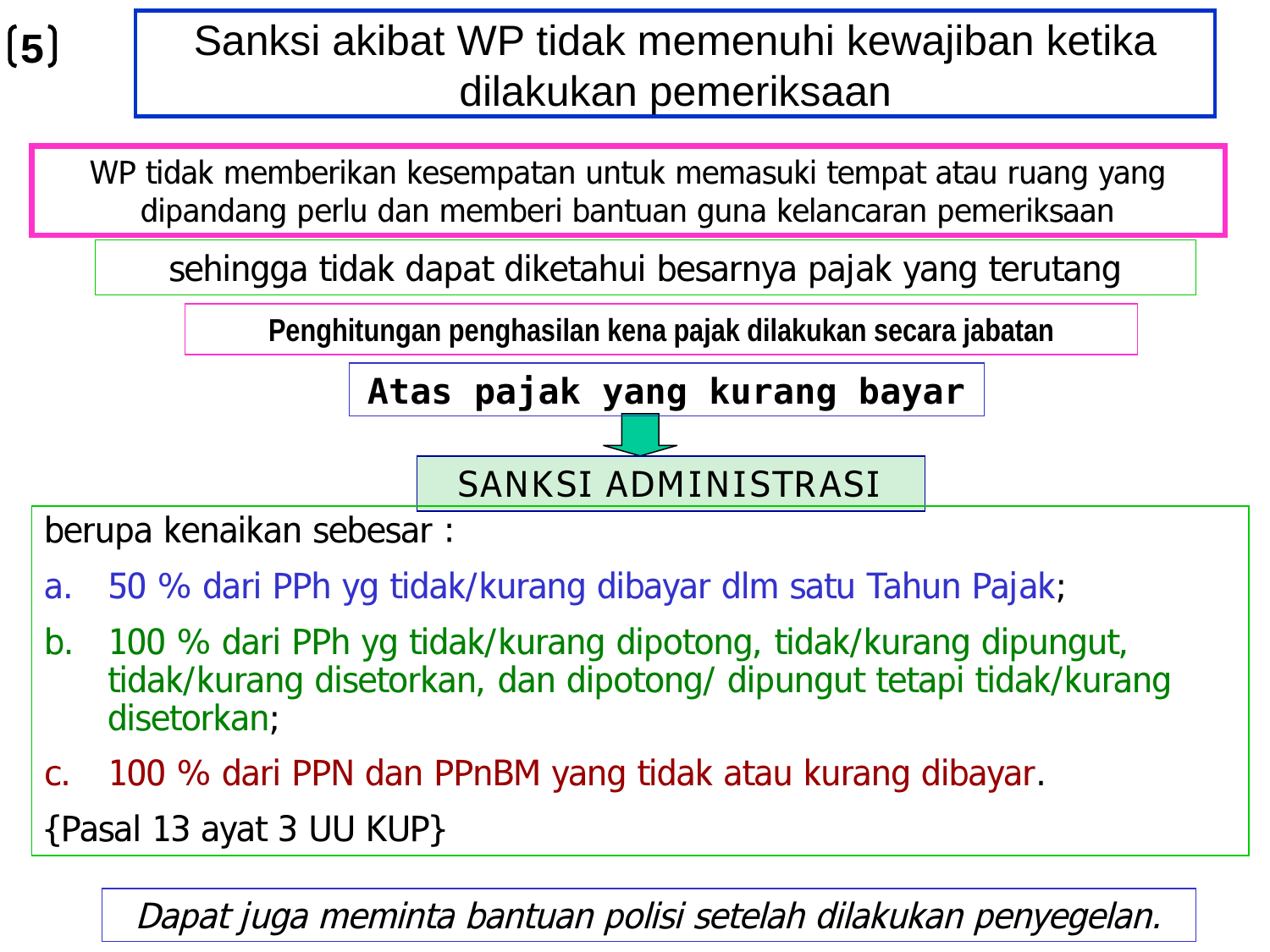

# Sanksi akibat WP tidak memenuhi kewajiban ketika dilakukan pemeriksaan
5
WP tidak memberikan kesempatan untuk memasuki tempat atau ruang yang dipandang perlu dan memberi bantuan guna kelancaran pemeriksaan
sehingga tidak dapat diketahui besarnya pajak yang terutang
Penghitungan penghasilan kena pajak dilakukan secara jabatan
Atas pajak yang kurang bayar

SANKSI ADMINISTRASI
berupa kenaikan sebesar :
50 % dari PPh yg tidak/kurang dibayar dlm satu Tahun Pajak;
100 % dari PPh yg tidak/kurang dipotong, tidak/kurang dipungut, tidak/kurang disetorkan, dan dipotong/ dipungut tetapi tidak/kurang disetorkan;
100 % dari PPN dan PPnBM yang tidak atau kurang dibayar.
{Pasal 13 ayat 3 UU KUP}
Dapat juga meminta bantuan polisi setelah dilakukan penyegelan.